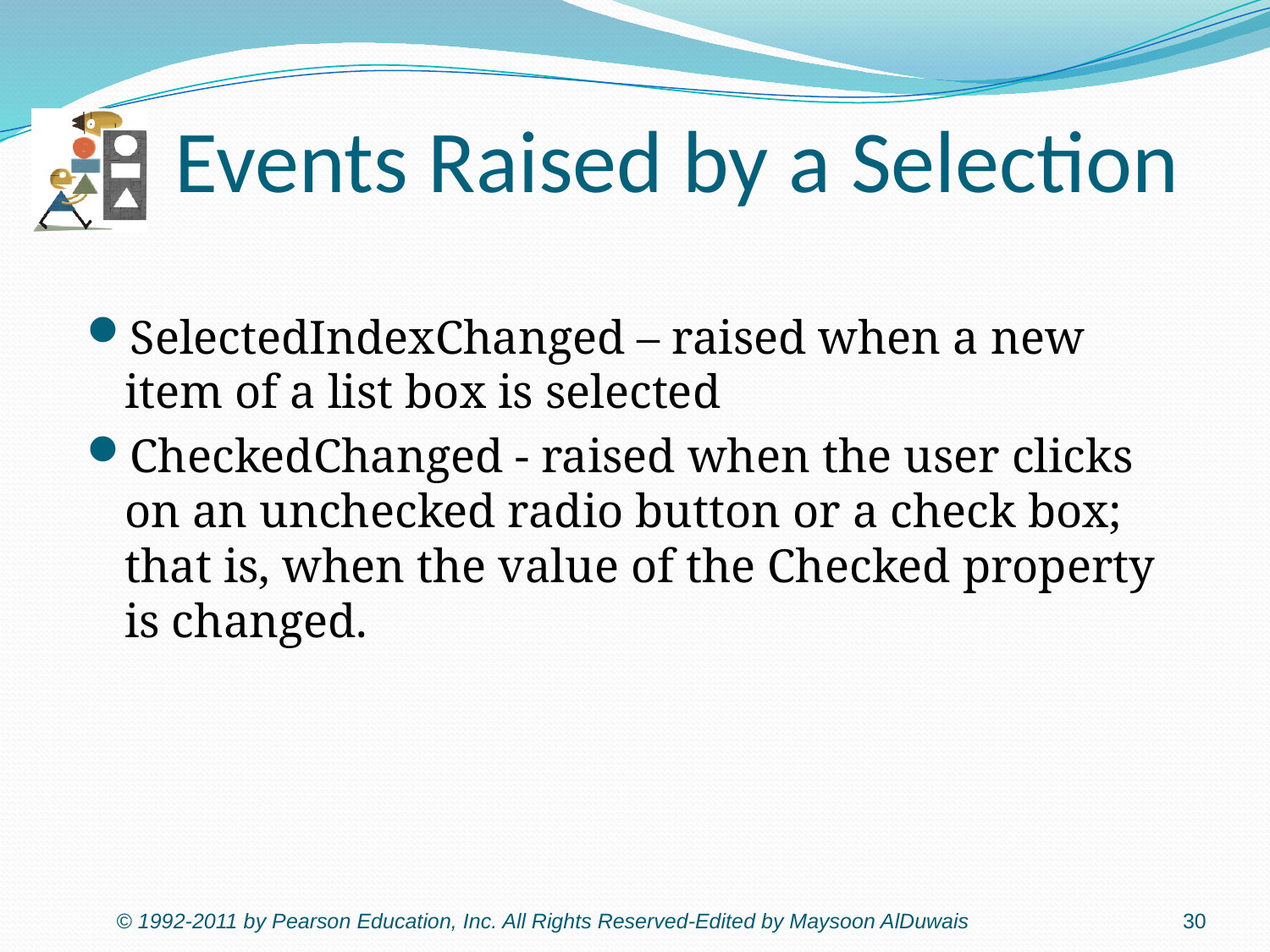

# Events Raised by a Selection
SelectedIndexChanged – raised when a new item of a list box is selected
CheckedChanged - raised when the user clicks on an unchecked radio button or a check box; that is, when the value of the Checked property is changed.
© 1992-2011 by Pearson Education, Inc. All Rights Reserved-Edited by Maysoon AlDuwais
30